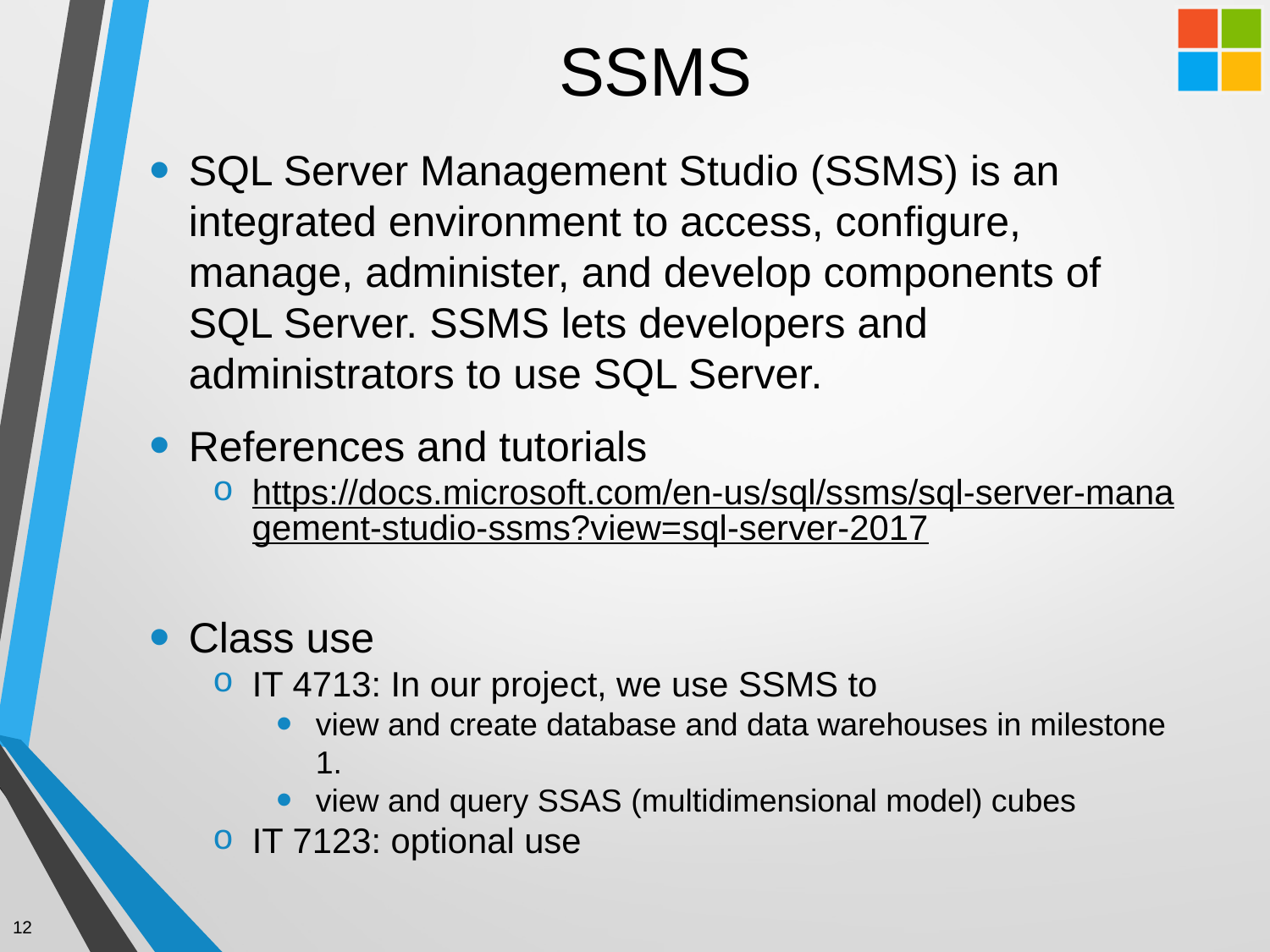

# SSMS
SQL Server Management Studio (SSMS) is an integrated environment to access, configure, manage, administer, and develop components of SQL Server. SSMS lets developers and administrators to use SQL Server.
References and tutorials
https://docs.microsoft.com/en-us/sql/ssms/sql-server-management-studio-ssms?view=sql-server-2017
Class use
IT 4713: In our project, we use SSMS to
view and create database and data warehouses in milestone 1.
view and query SSAS (multidimensional model) cubes
IT 7123: optional use
12